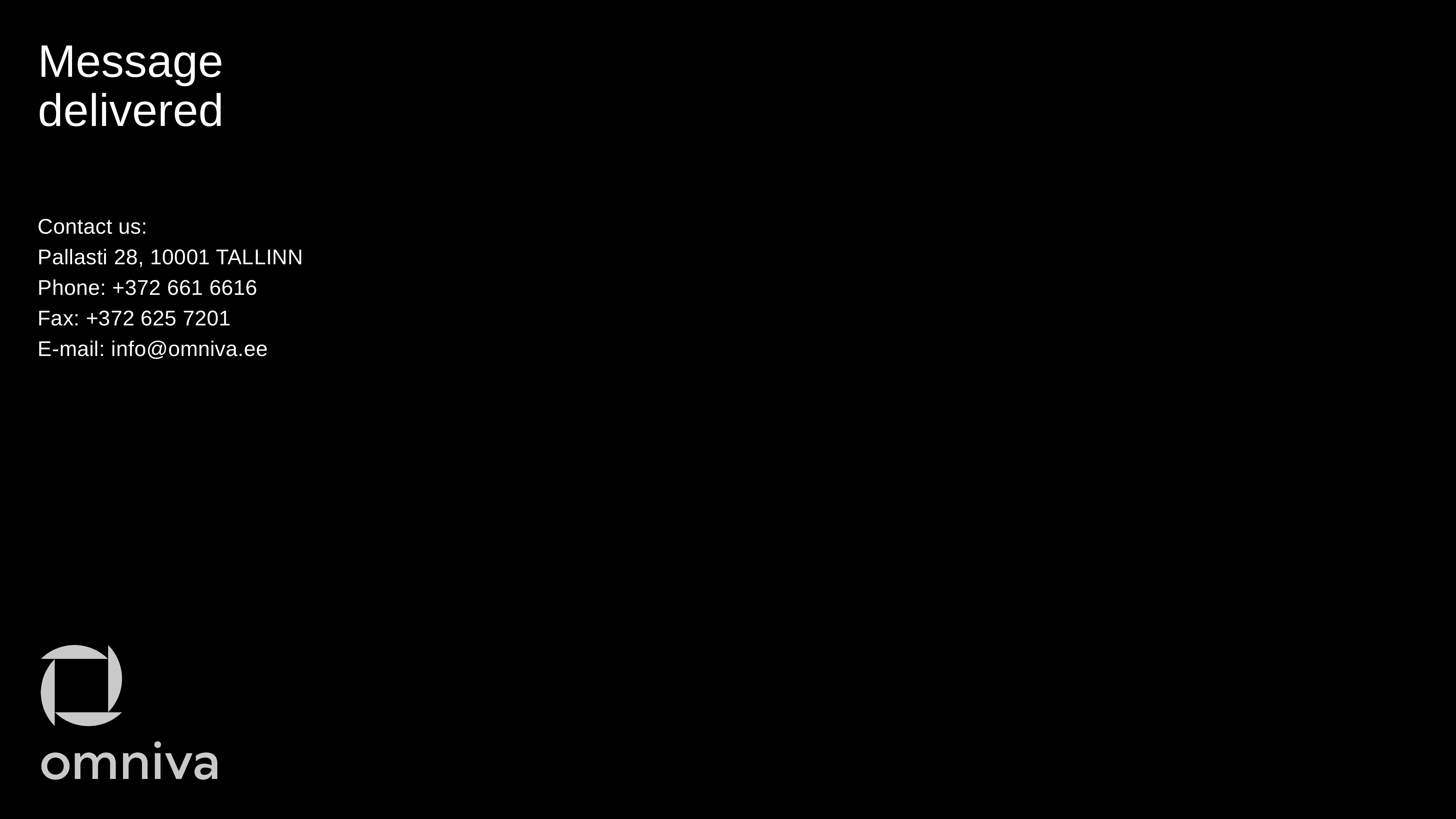

Message delivered
Contact us:
Pallasti 28, 10001 TALLINN Phone: +372 661 6616
Fax: +372 625 7201
E-mail: info@omniva.ee